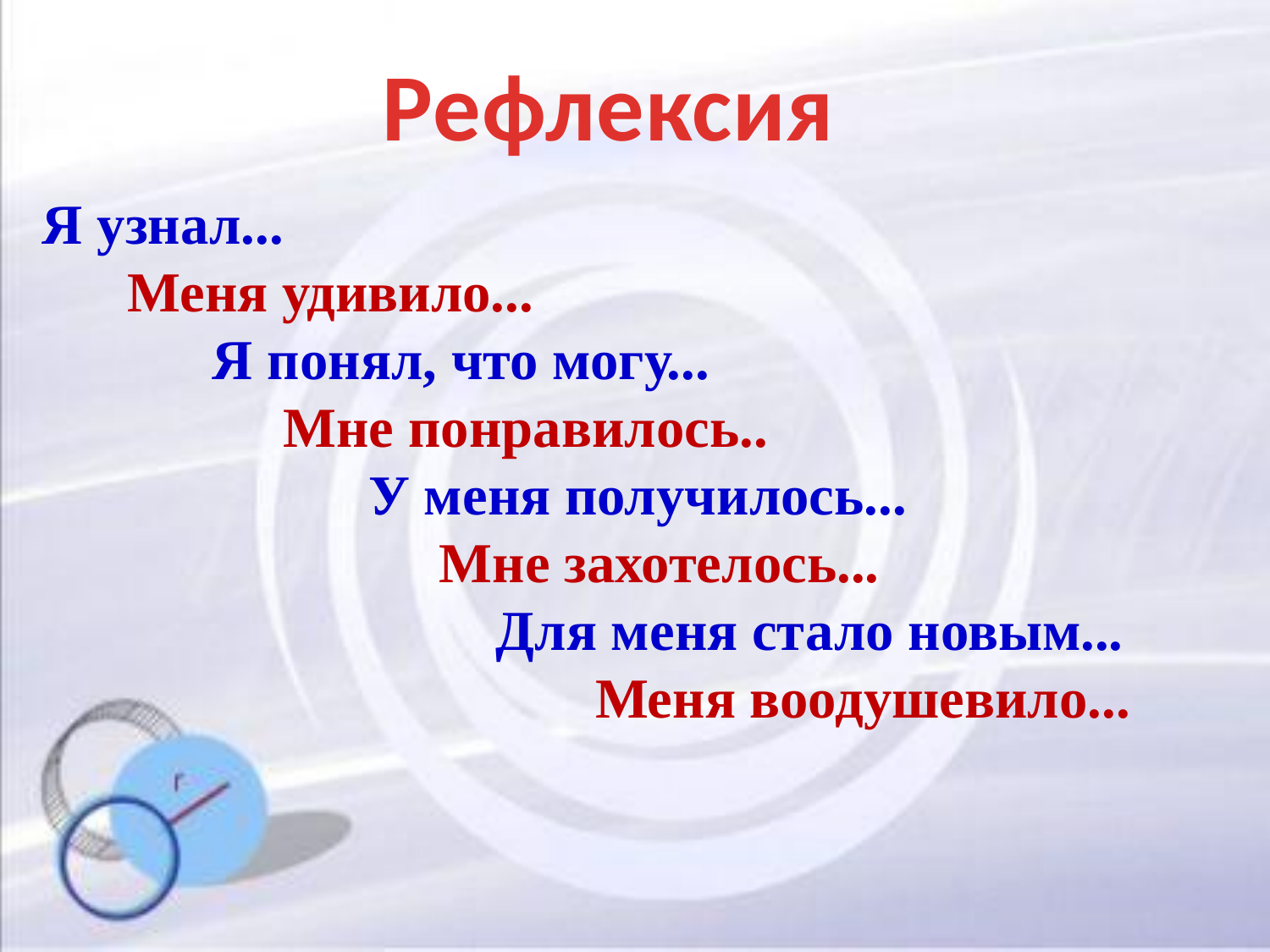

Рефлексия
Я узнал...
      Меня удивило...
            Я понял, что могу...
                 Мне понравилось..
                       У меня получилось...
                            Мне захотелось...
                                Для меня стало новым...
                                       Меня воодушевило...